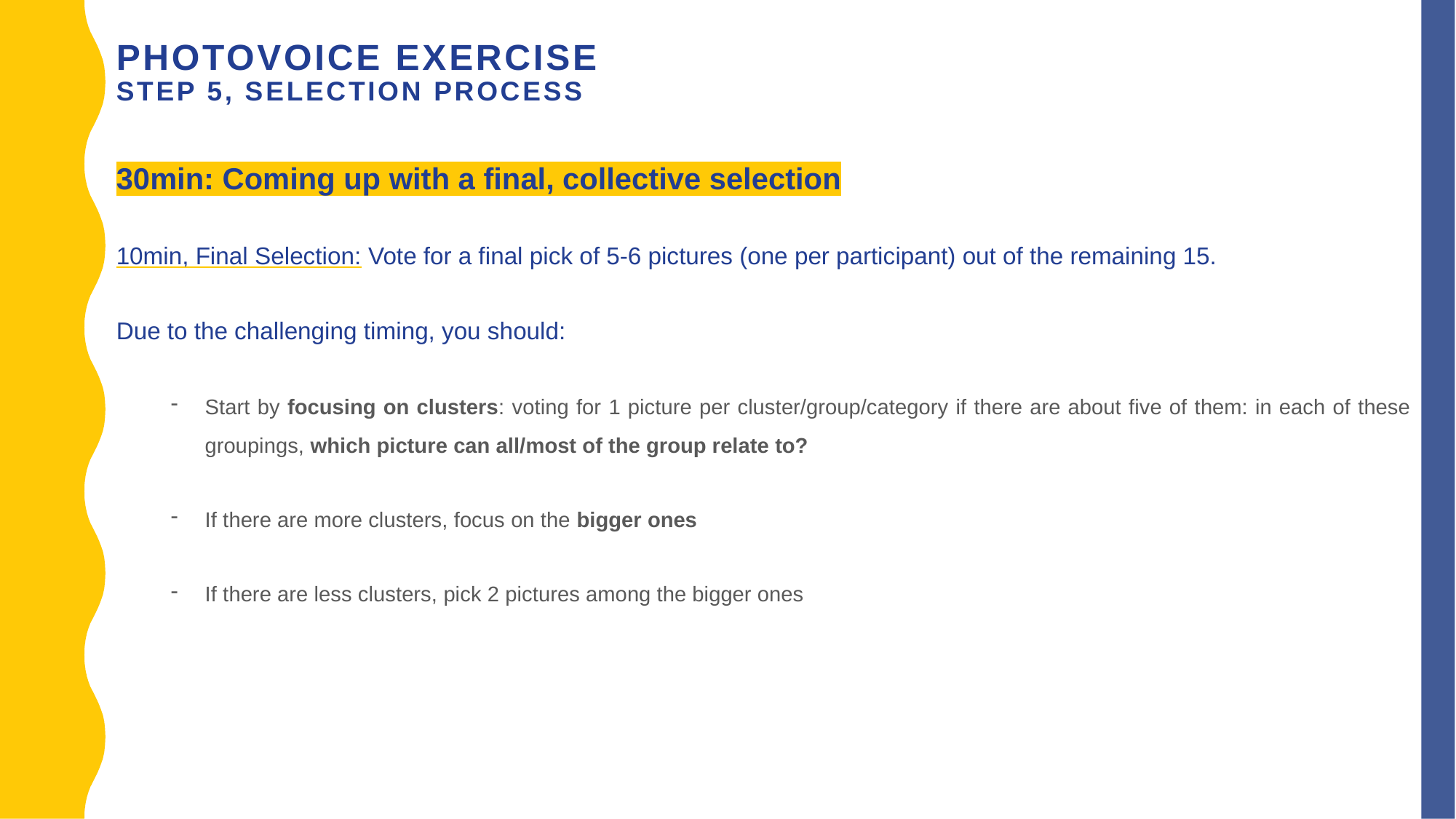

Photovoice exercise
step 5, Selection process
30min: Coming up with a final, collective selection
10min, Final Selection: Vote for a final pick of 5-6 pictures (one per participant) out of the remaining 15.
Due to the challenging timing, you should:
Start by focusing on clusters: voting for 1 picture per cluster/group/category if there are about five of them: in each of these groupings, which picture can all/most of the group relate to?
If there are more clusters, focus on the bigger ones
If there are less clusters, pick 2 pictures among the bigger ones